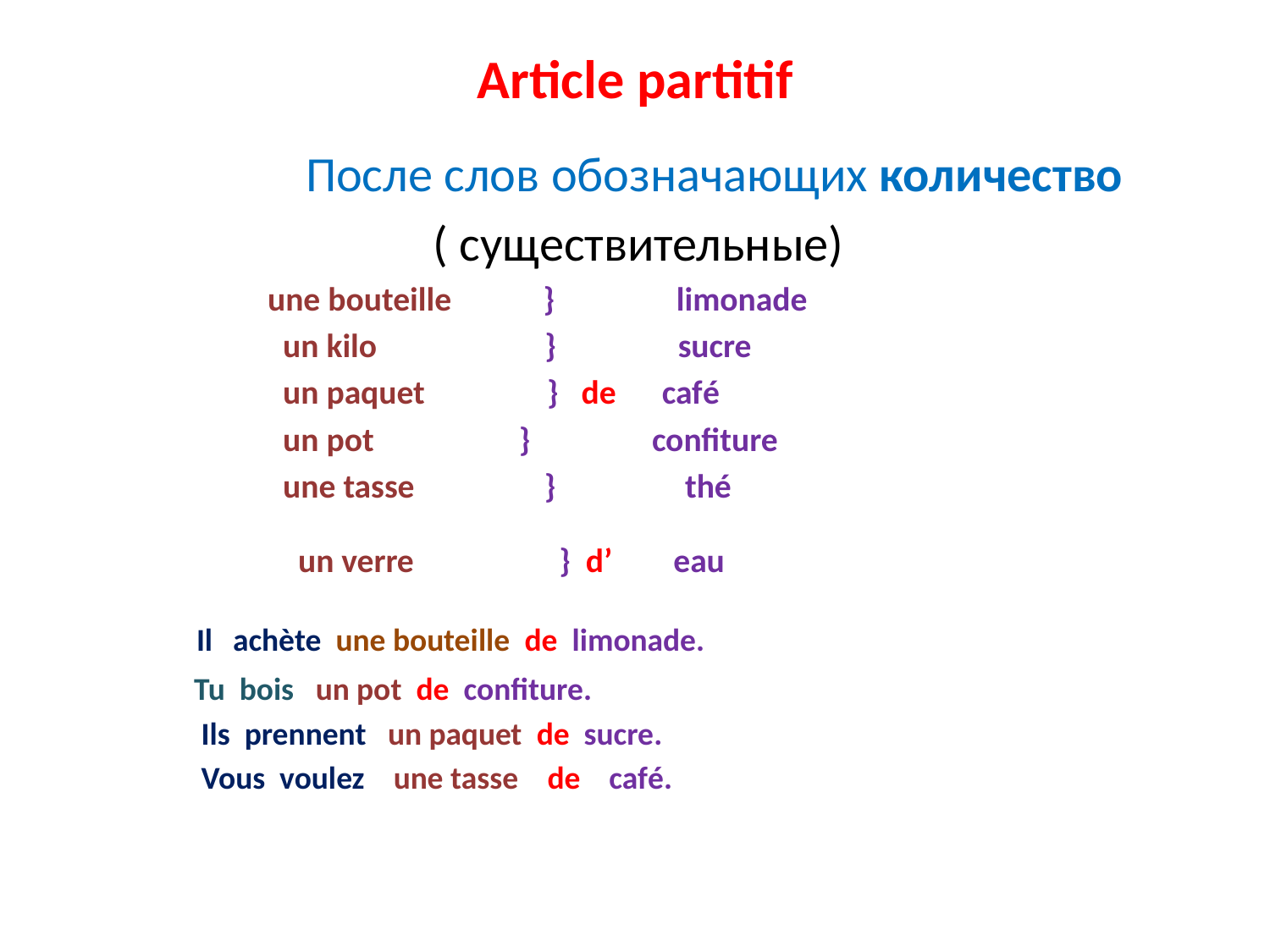

# Article partitif
                          После слов обозначающих количество
                             ( сущeствительные)
                     une bouteille            }                limonade
                       un kilo                      }                sucre
                       un paquet                }   de      café
                       un pot                   }                confiture
                       une tasse                 }                 thé
                         un verre                   }  d’        eau
       Il  achète  une bouteille  de  limonade.
            Tu  bois   un pot  de  confiture.
             Ils  prennent   un paquet  de  sucre.
             Vous  voulez    une tasse    de    café.